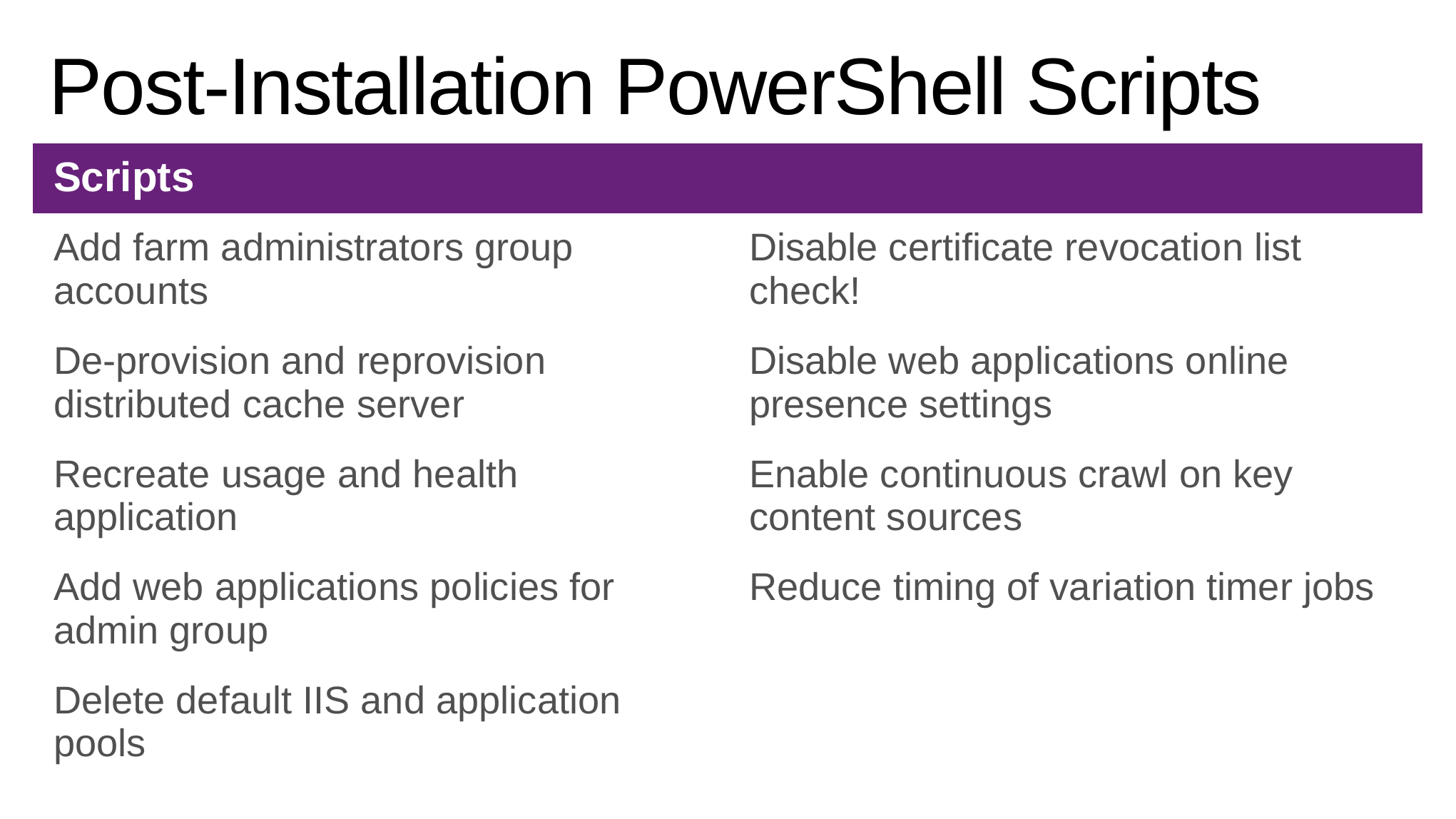

# Post-Installation PowerShell Scripts
| Scripts |  |
| --- | --- |
| Add farm administrators group accounts De-provision and reprovision distributed cache server Recreate usage and health application Add web applications policies for admin group Delete default IIS and application pools | Disable certificate revocation list check! Disable web applications online presence settings Enable continuous crawl on key content sources Reduce timing of variation timer jobs |